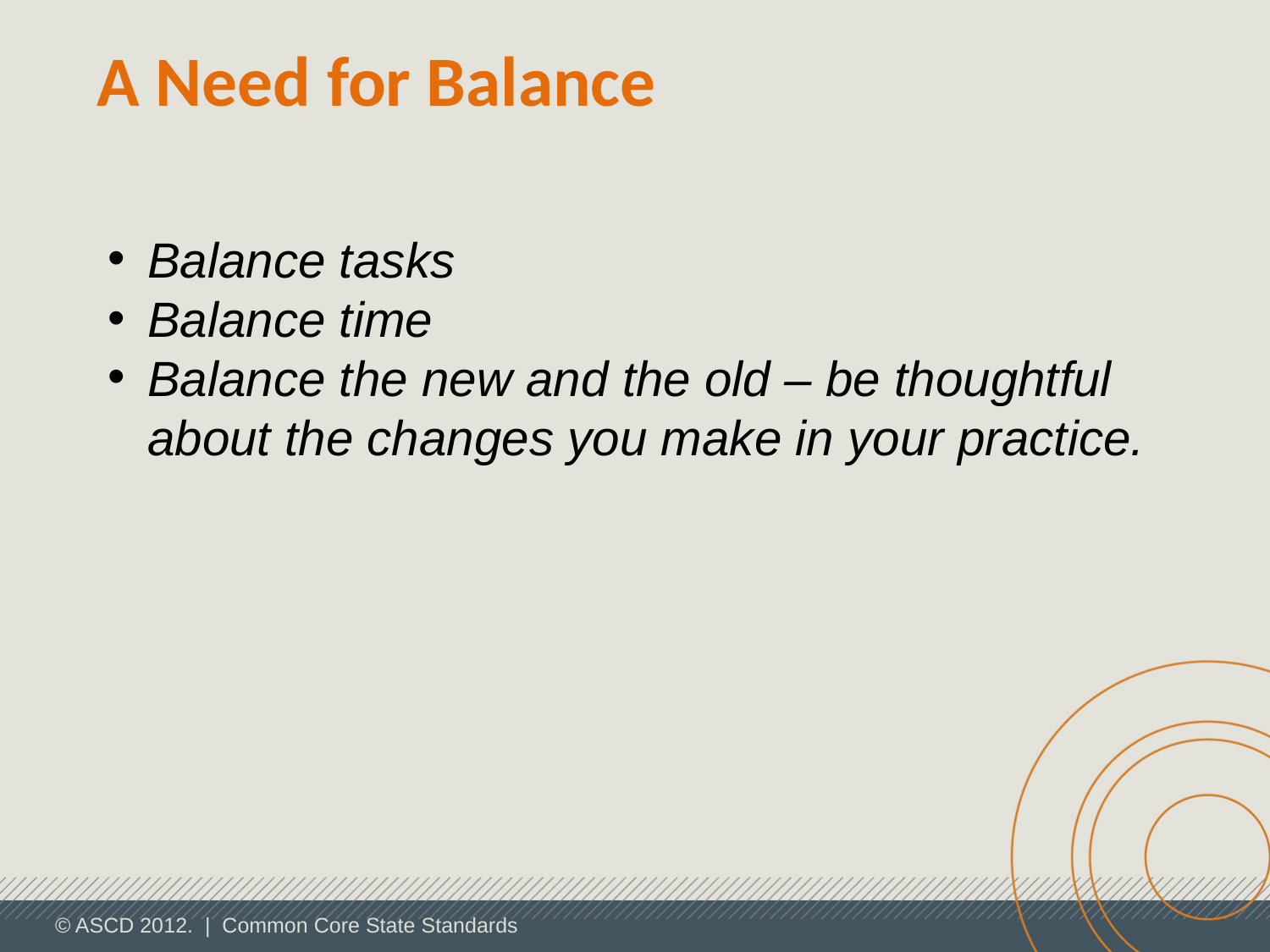

A Need for Balance
Balance tasks
Balance time
Balance the new and the old – be thoughtful about the changes you make in your practice.
© ASCD 2012.  |  Common Core State Standards